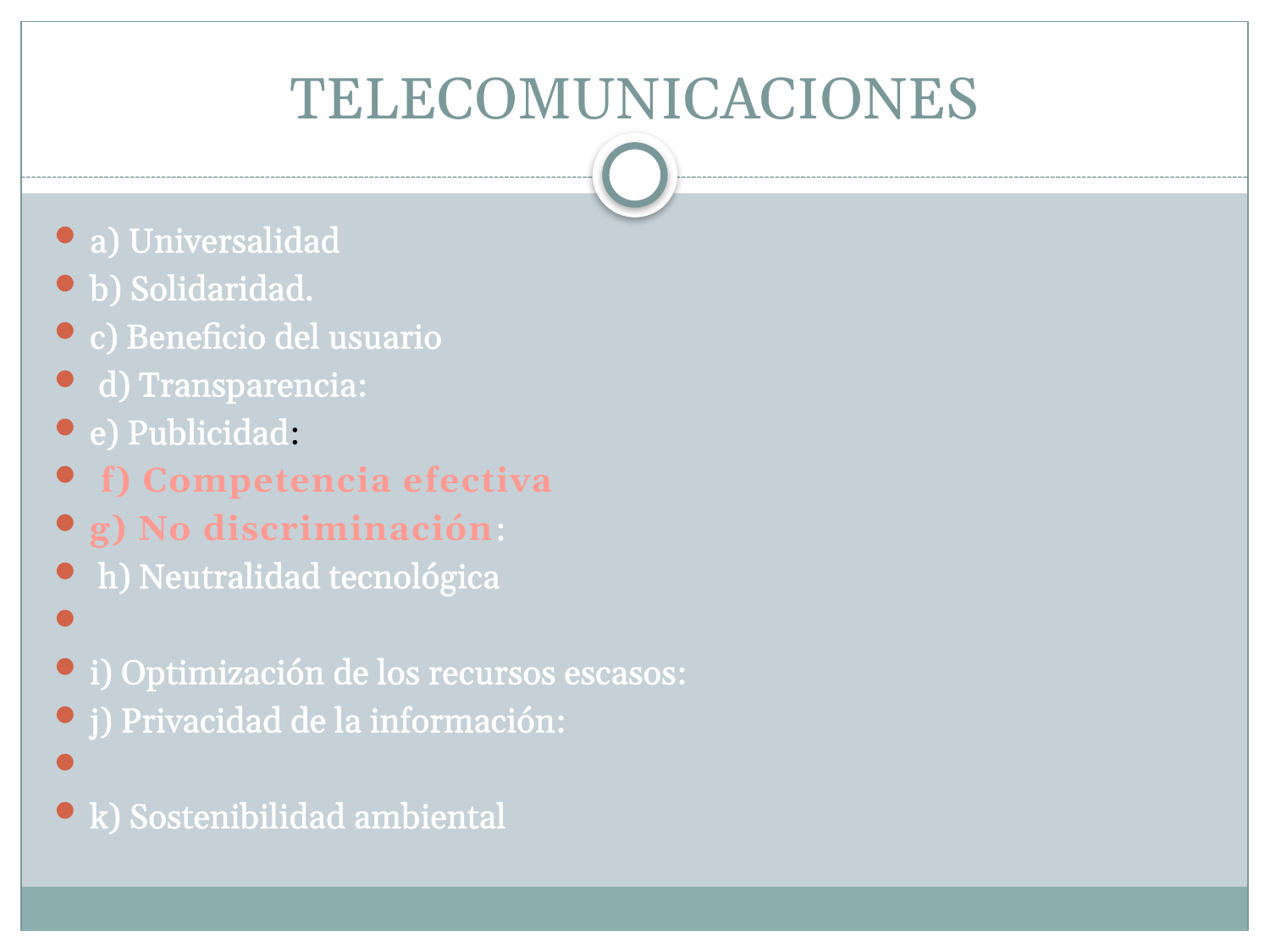

# TELECOMUNICACIONES
a) Universalidad
b) Solidaridad.
c) Beneficio del usuario
 d) Transparencia:
e) Publicidad:
 f) Competencia efectiva
g) No discriminación:
 h) Neutralidad tecnológica

i) Optimización de los recursos escasos:
j) Privacidad de la información:

k) Sostenibilidad ambiental